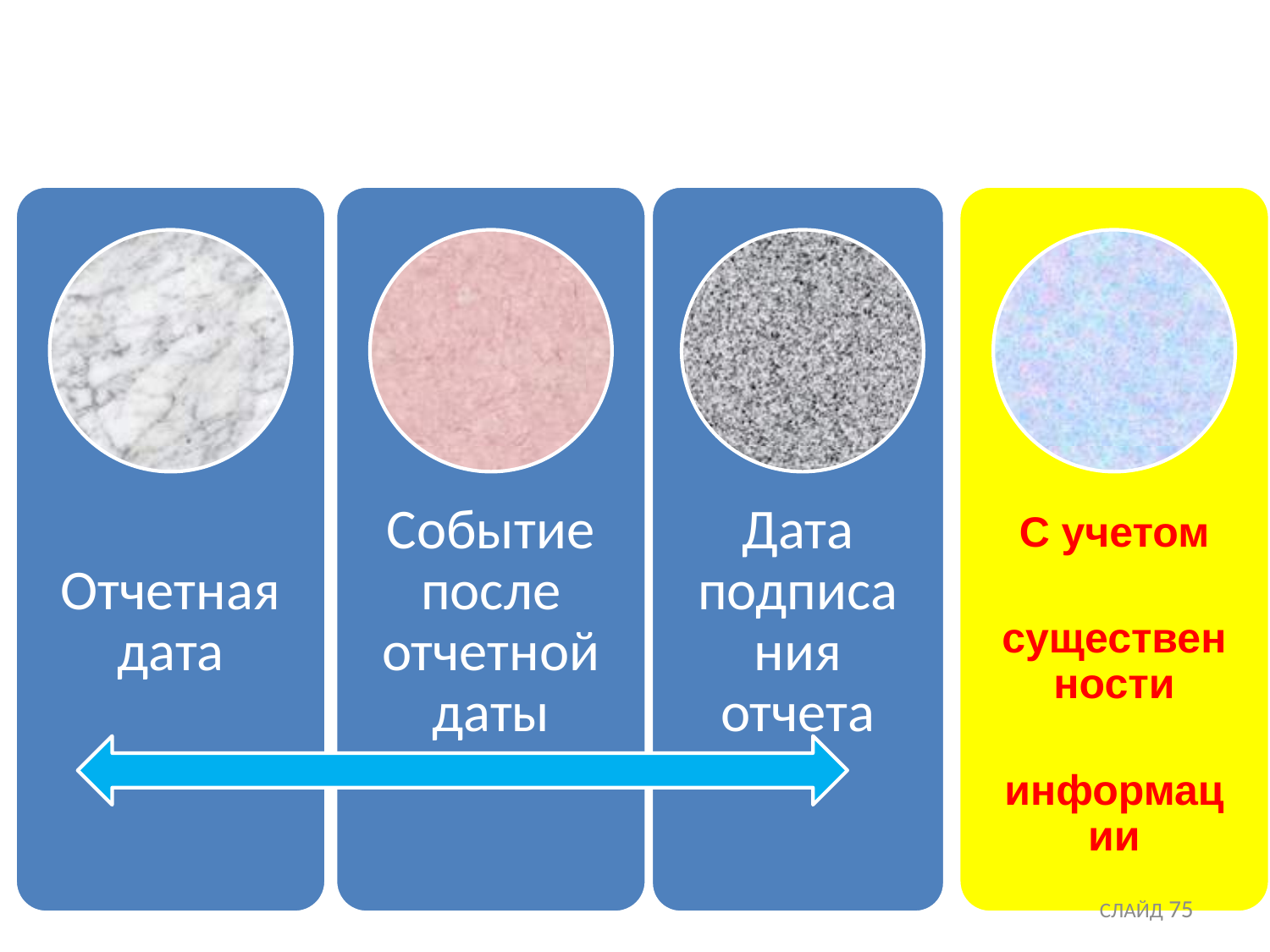

Отчетная дата
Событие после отчетной даты
Дата подписания отчета

С учетом
 существенности
 информации
СЛАЙД 75